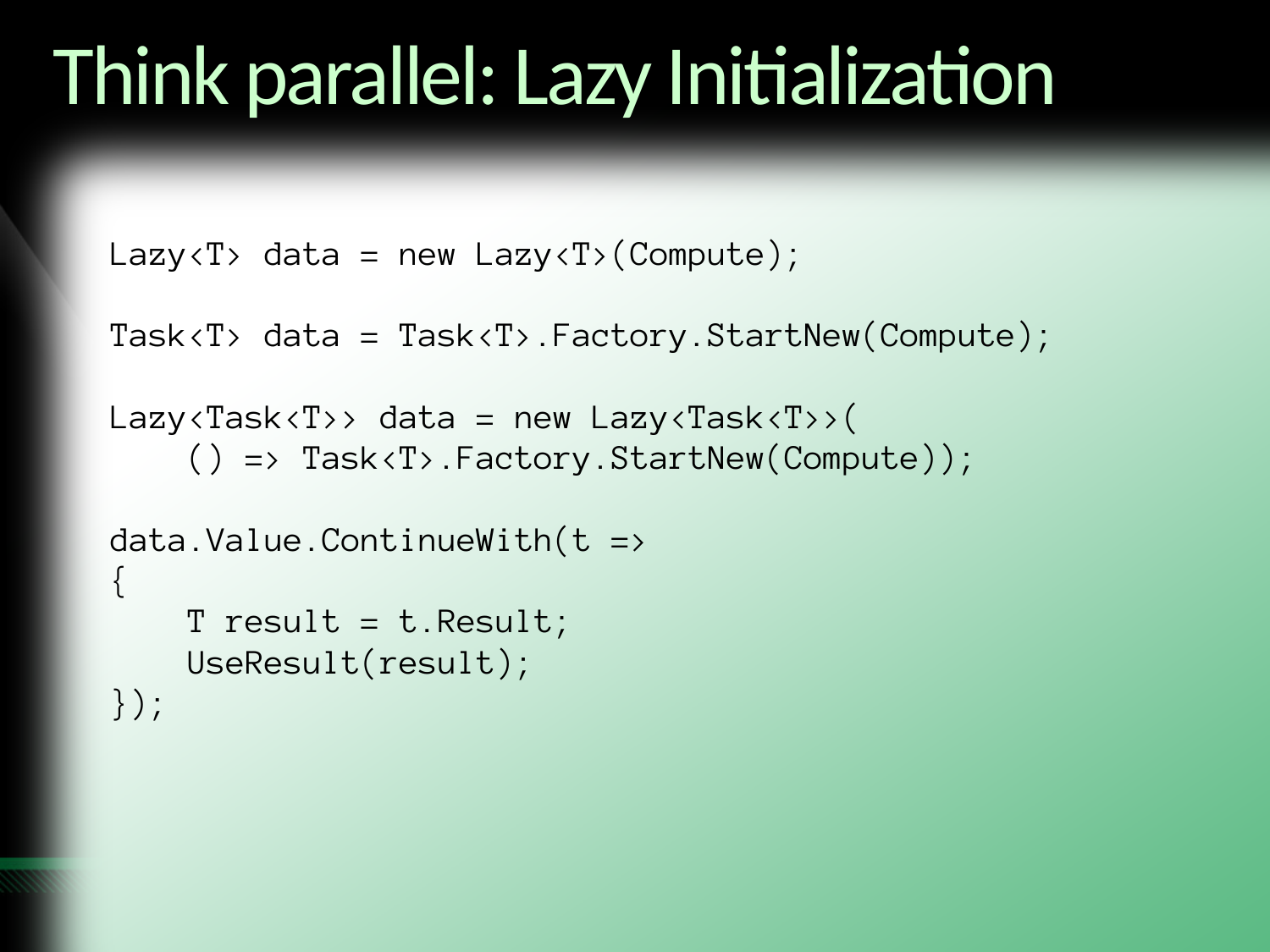

# Think parallel: Lazy Initialization
Lazy<T> data = new Lazy<T>(Compute);

Task<T> data = Task<T>.Factory.StartNew(Compute);

Lazy<Task<T>> data = new Lazy<Task<T>>(
    () => Task<T>.Factory.StartNew(Compute));

data.Value.ContinueWith(t =>
{
    T result = t.Result;
    UseResult(result);
});